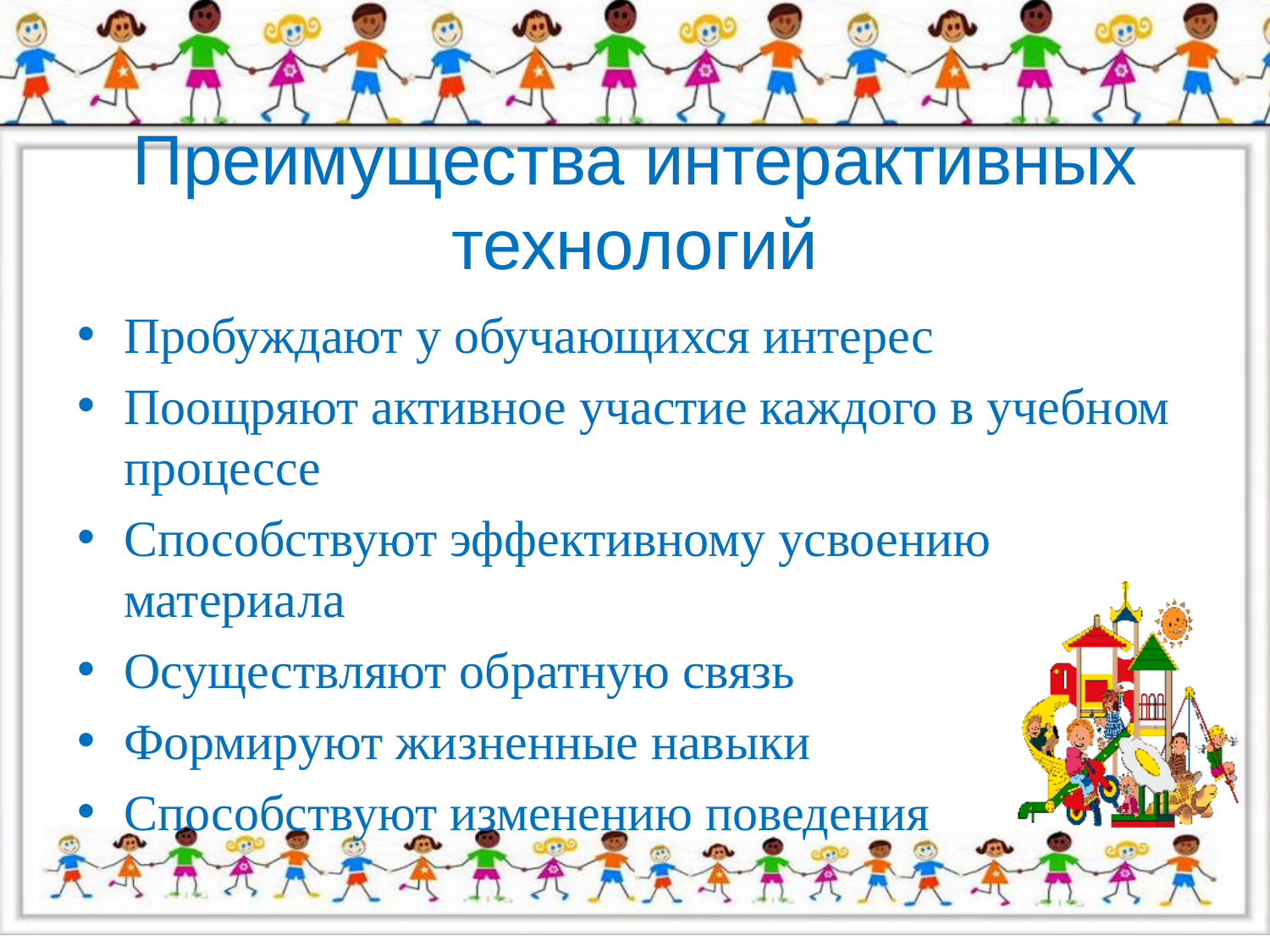

# Преимущества интерактивных технологий
Пробуждают у обучающихся интерес
Поощряют активное участие каждого в учебном процессе
Способствуют эффективному усвоению  материала
Осуществляют обратную связь
Формируют жизненные навыки
Способствуют изменению поведения